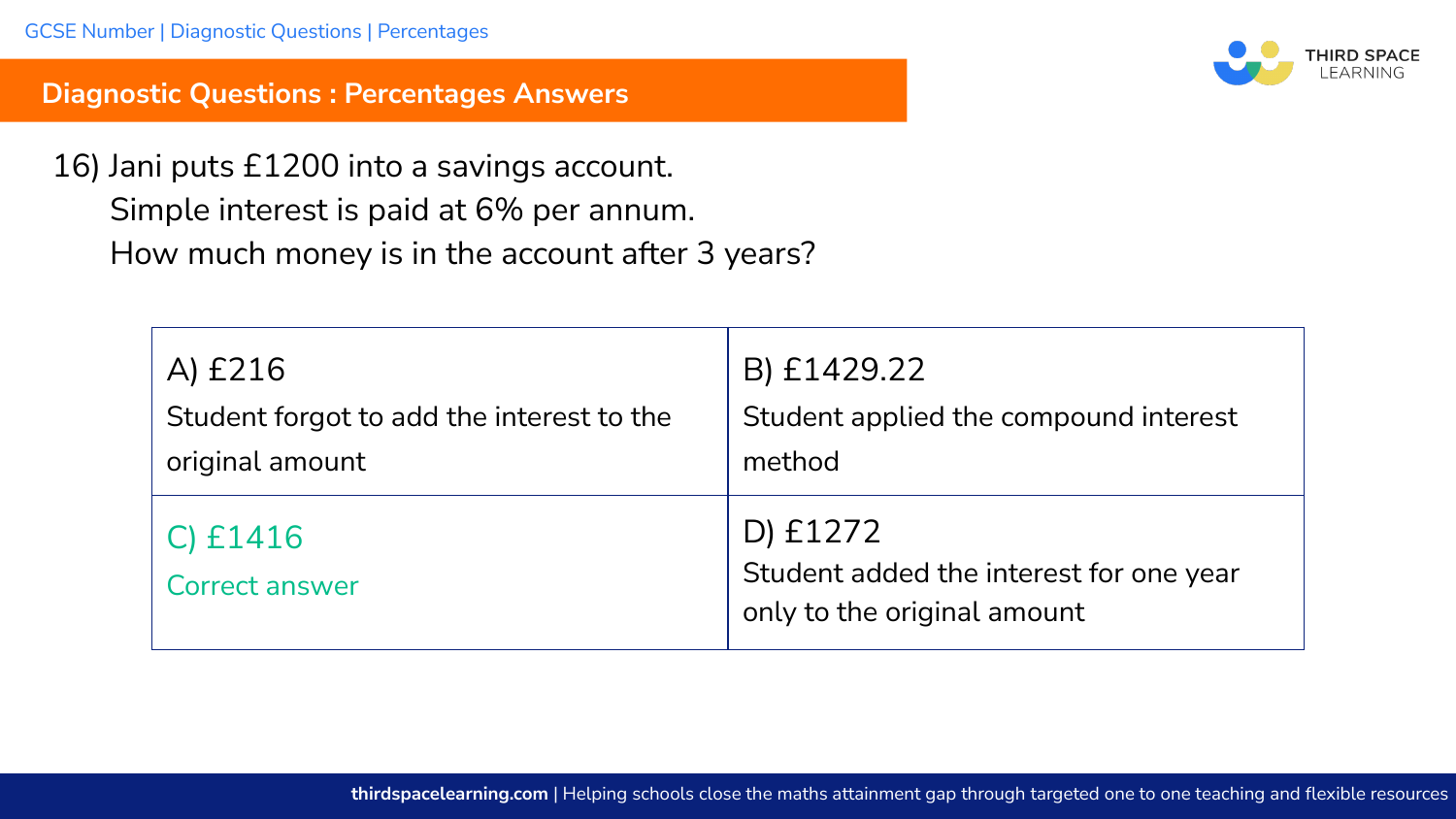

Diagnostic Questions : Percentages Answers
| 16) Jani puts £1200 into a savings account. Simple interest is paid at 6% per annum. How much money is in the account after 3 years? |
| --- |
| A) £216 Student forgot to add the interest to the original amount | B) £1429.22 Student applied the compound interest method |
| --- | --- |
| C) £1416 Correct answer | D) £1272 Student added the interest for one year only to the original amount |